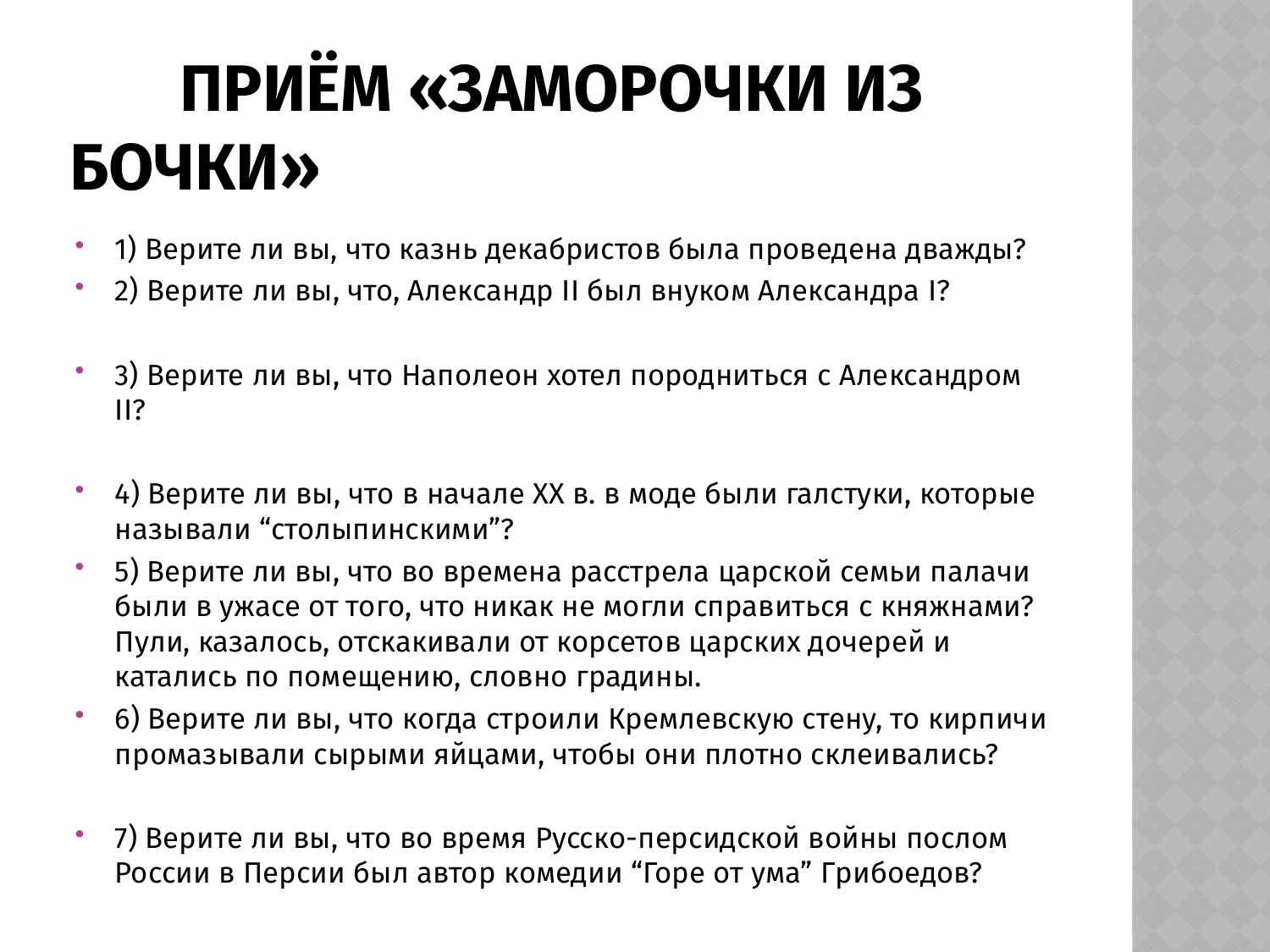

# Приём «Заморочки из бочки»
1) Верите ли вы, что казнь декабристов была проведена дважды?
2) Верите ли вы, что, Александр II был внуком Александра I?

3) Верите ли вы, что Наполеон хотел породниться с Александром II?

4) Верите ли вы, что в начале XX в. в моде были галстуки, которые называли “столыпинскими”?
5) Верите ли вы, что во времена расстрела царской семьи палачи были в ужасе от того, что никак не могли справиться с княжнами? Пули, казалось, отскакивали от корсетов царских дочерей и катались по помещению, словно градины.
6) Верите ли вы, что когда строили Кремлевскую стену, то кирпичи промазывали сырыми яйцами, чтобы они плотно склеивались?

7) Верите ли вы, что во время Русско-персидской войны послом России в Персии был автор комедии “Горе от ума” Грибоедов?